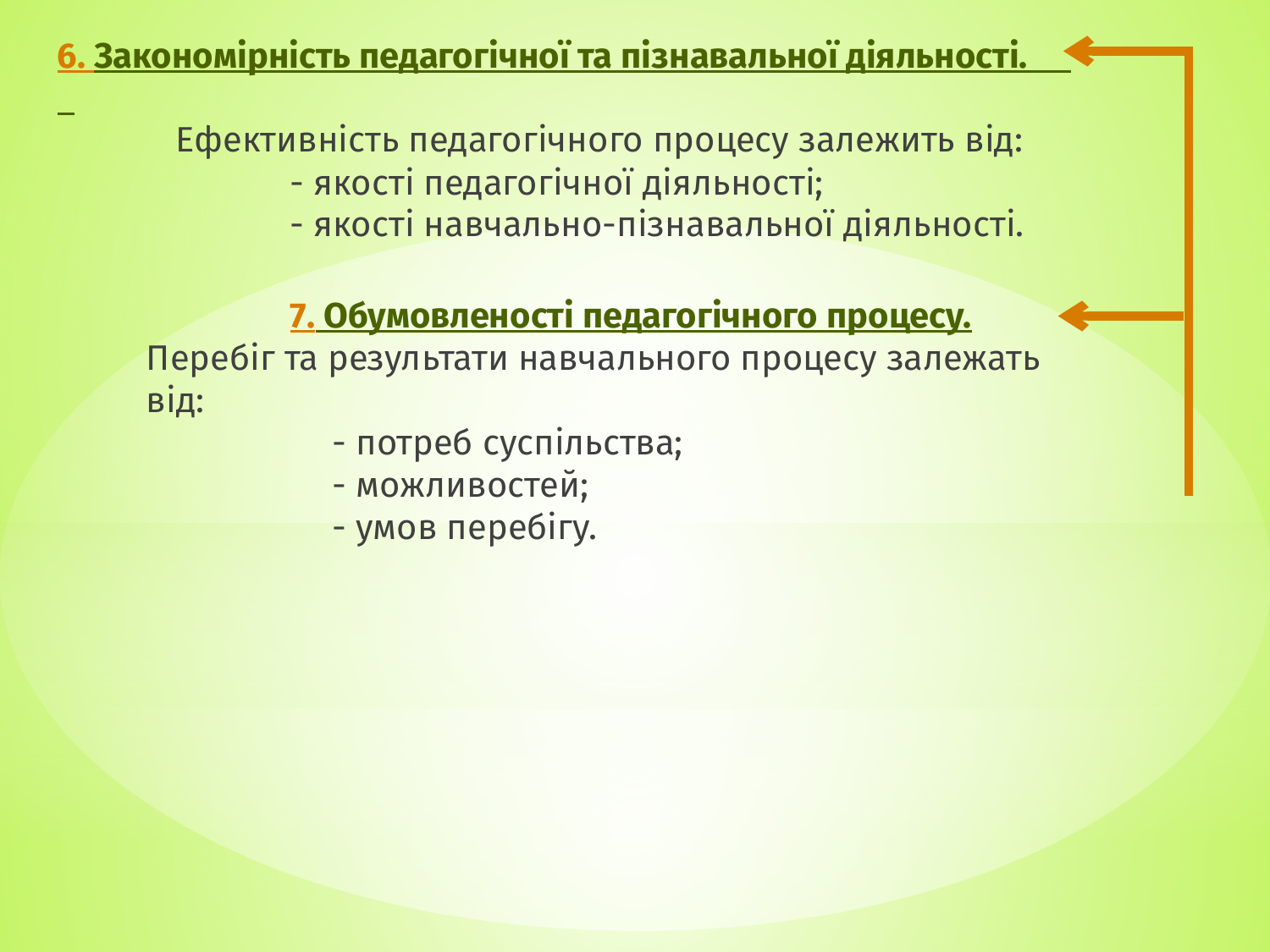

6. Закономірність педагогічної та пізнавальної діяльності.
              Ефективність педагогічного процесу залежить від:
                         - якості педагогічної діяльності;
                         - якості навчально-пізнавальної діяльності.
                 7. Обумовленості педагогічного процесу.
Перебіг та результати навчального процесу залежать від:
                    - потреб суспільства;
                    - можливостей;
                    - умов перебігу.